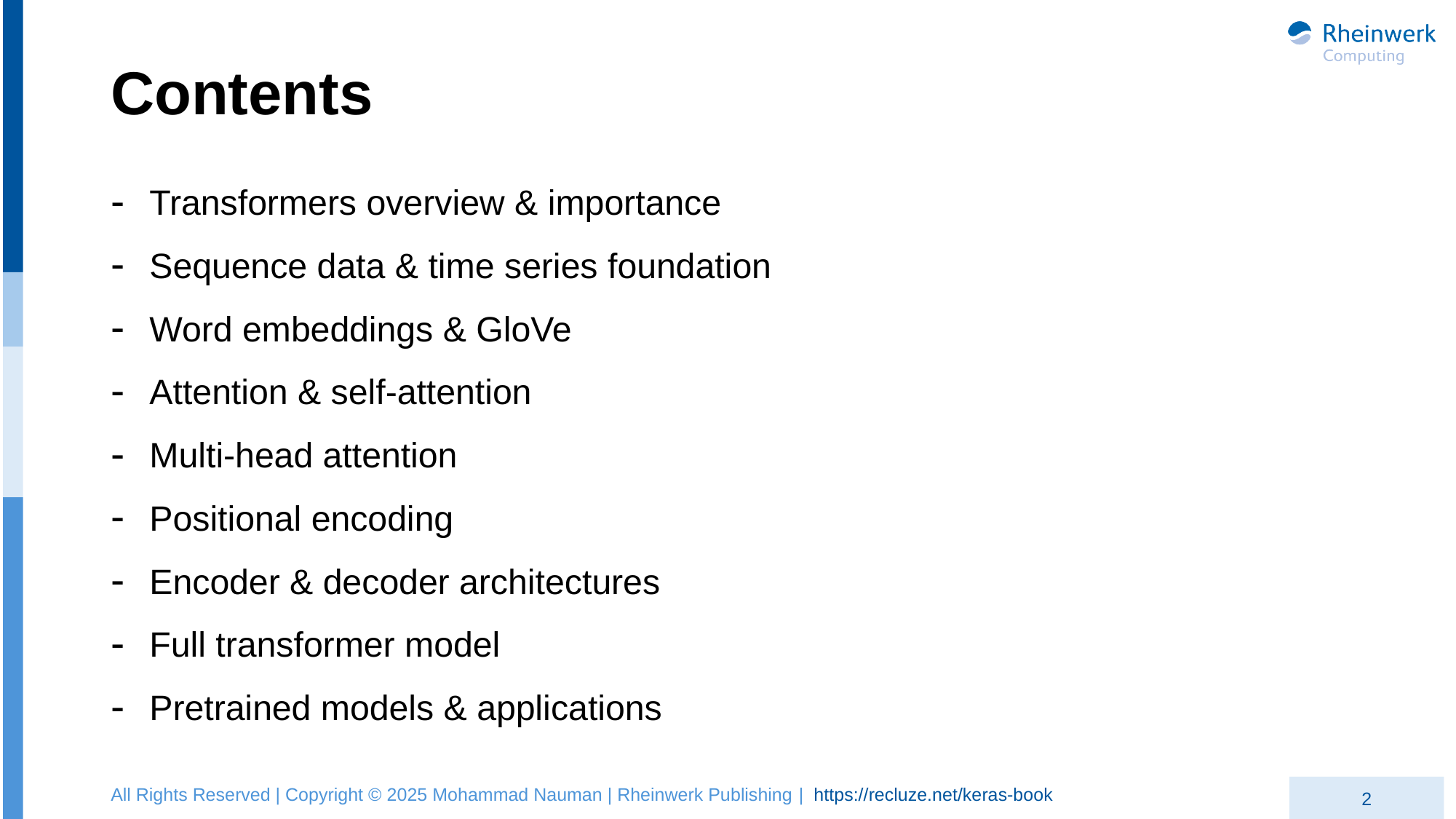

# Contents
Transformers overview & importance
Sequence data & time series foundation
Word embeddings & GloVe
Attention & self-attention
Multi-head attention
Positional encoding
Encoder & decoder architectures
Full transformer model
Pretrained models & applications